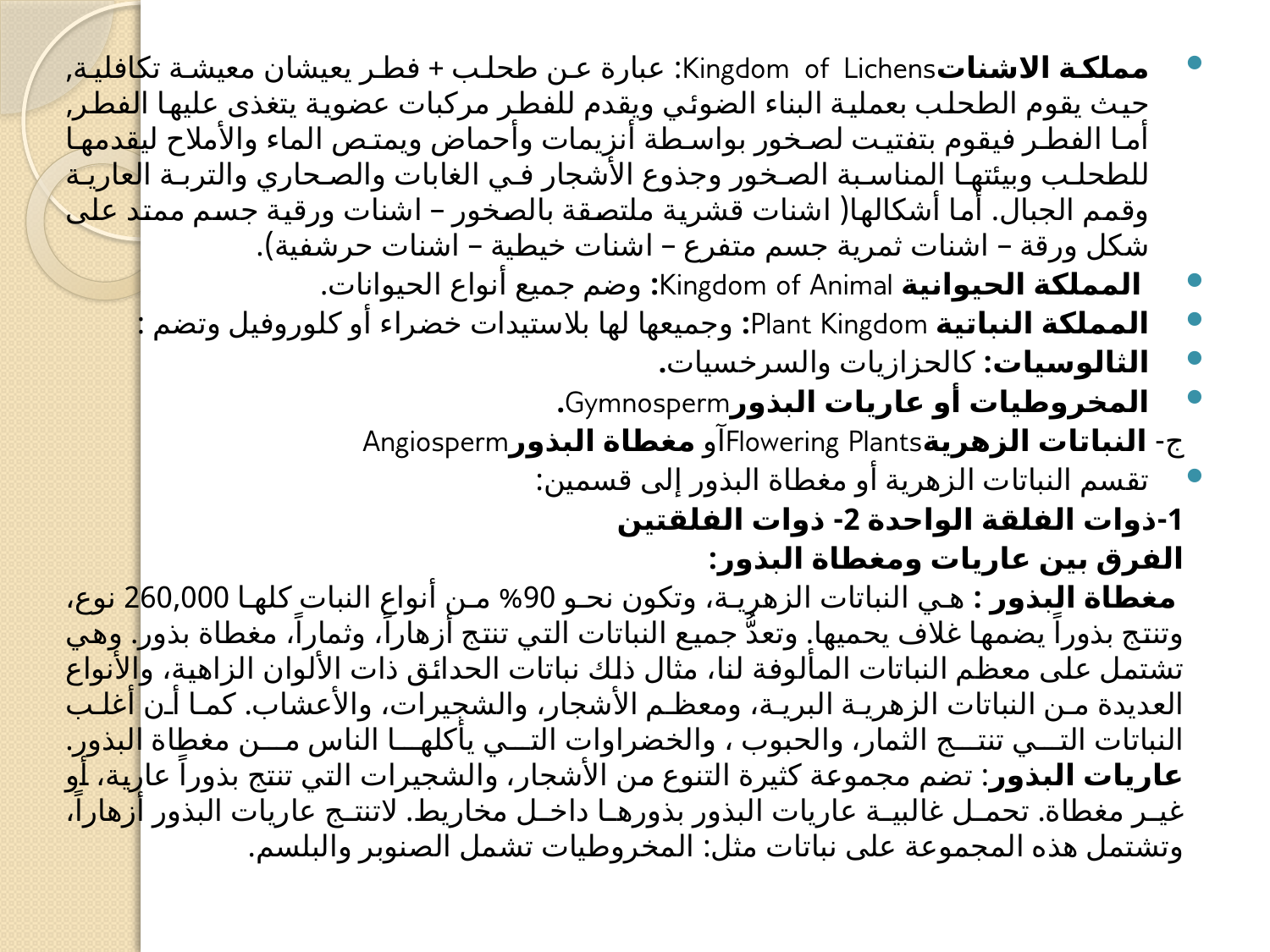

#
مملكة الاشناتKingdom of Lichens: عبارة عن طحلب + فطر يعيشان معيشة تكافلية, حيث يقوم الطحلب بعملية البناء الضوئي ويقدم للفطر مركبات عضوية يتغذى عليها الفطر, أما الفطر فيقوم بتفتيت لصخور بواسطة أنزيمات وأحماض ويمتص الماء والأملاح ليقدمها للطحلب وبيئتها المناسبة الصخور وجذوع الأشجار في الغابات والصحاري والتربة العارية وقمم الجبال. أما أشكالها( اشنات قشرية ملتصقة بالصخور – اشنات ورقية جسم ممتد على شكل ورقة – اشنات ثمرية جسم متفرع – اشنات خيطية – اشنات حرشفية).
 المملكة الحيوانية Kingdom of Animal: وضم جميع أنواع الحيوانات.
المملكة النباتية Plant Kingdom: وجميعها لها بلاستيدات خضراء أو كلوروفيل وتضم :
الثالوسيات: كالحزازيات والسرخسيات.
المخروطيات أو عاريات البذورGymnosperm.
ج- النباتات الزهريةFlowering Plantsآو مغطاة البذورAngiosperm
تقسم النباتات الزهرية أو مغطاة البذور إلى قسمين:
1-ذوات الفلقة الواحدة 2- ذوات الفلقتين
الفرق بين عاريات ومغطاة البذور:
 مغطاة البذور : هي النباتات الزهرية، وتكون نحو 90% من أنواع النبات كلها 260,000 نوع، وتنتج بذوراً يضمها غلاف يحميها. وتعدُّ جميع النباتات التي تنتج أزهاراً، وثماراً، مغطاة بذور. وهي تشتمل على معظم النباتات المألوفة لنا، مثال ذلك نباتات الحدائق ذات الألوان الزاهية، والأنواع العديدة من النباتات الزهرية البرية، ومعظم الأشجار، والشجيرات، والأعشاب. كما أن أغلب النباتات التي تنتج الثمار، والحبوب ، والخضراوات التي يأكلها الناس من مغطاة البذور.
عاريات البذور: تضم مجموعة كثيرة التنوع من الأشجار، والشجيرات التي تنتج بذوراً عارية، أو غير مغطاة. تحمل غالبية عاريات البذور بذورها داخل مخاريط. لاتنتج عاريات البذور أزهاراً، وتشتمل هذه المجموعة على نباتات مثل: المخروطيات تشمل الصنوبر والبلسم.